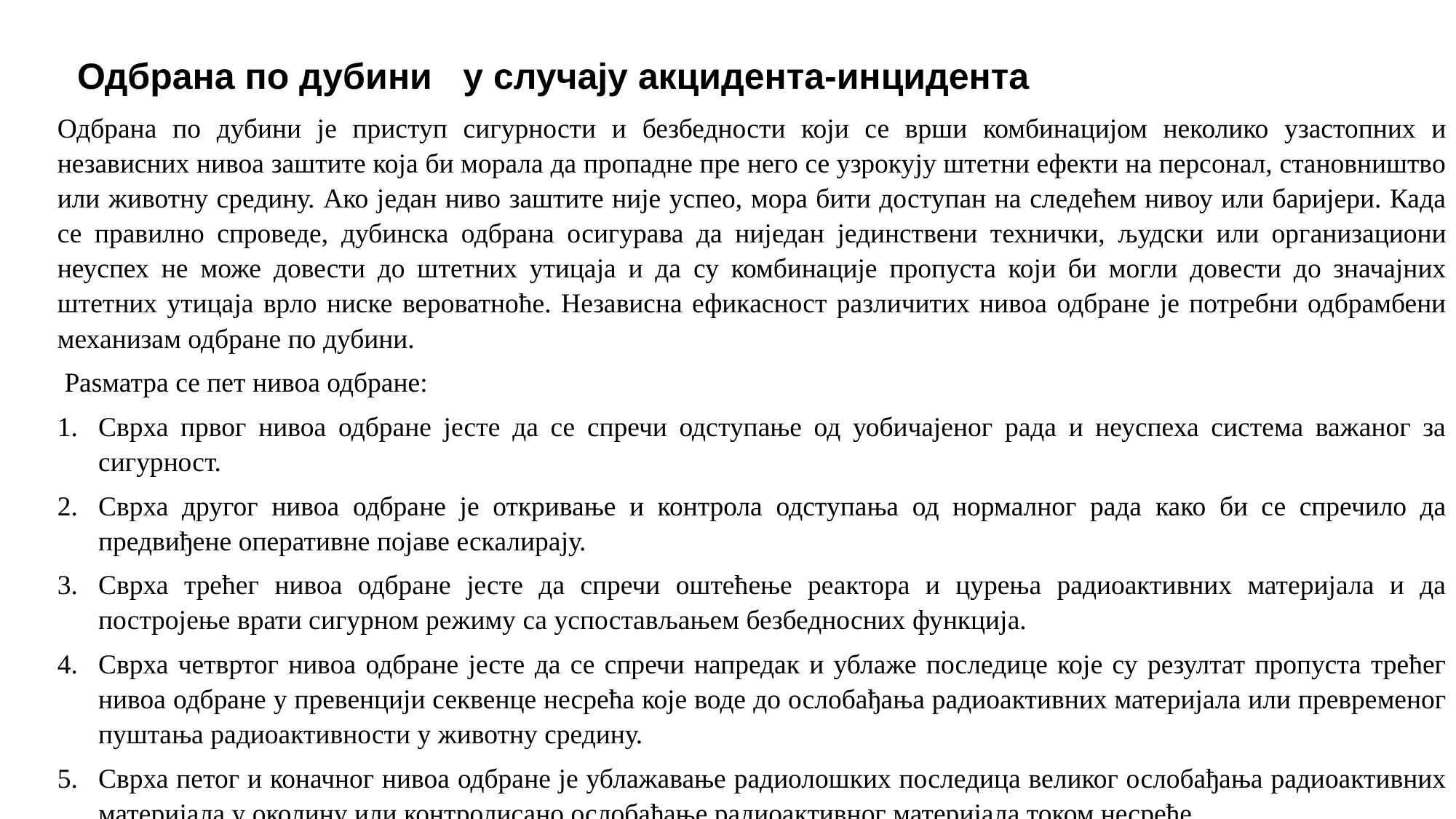

Одбрана по дубини   у случају акцидента-инцидента
Одбрана по дубини је приступ сигурности и безбедности који се врши комбинацијом неколико узастопних и независних нивоа заштите која би морала да пропадне пре него се узрокују штетни ефекти на персонал, становништво или животну средину. Ако један ниво заштите није успео, мора бити доступан на следећем нивоу или баријери. Када се правилно спроведе, дубинска одбрана осигурава да ниједан јединствени технички, људски или организациони неуспех не може довести до штетних утицаја и да су комбинације пропуста који би могли довести до значајних штетних утицаја врло ниске вероватноће. Независна ефикасност различитих нивоа одбране је потребни одбрамбени механизам одбране по дубини.
 Раѕматра се пет нивоа одбране:
Сврха првог нивоа одбране јесте да се спречи одступање од уобичајеног рада и неуспеха система важаног за сигурност.
Сврха другог нивоа одбране је откривање и контрола одступања од нормалног рада како би се спречило да предвиђене оперативне појаве ескалирају.
Сврха трећег нивоа одбране јесте да спречи оштећење реактора и цурења радиоактивних материјала и да постројење врати сигурном режиму са успостављањем безбедносних функција.
Сврха четвртог нивоа одбране јесте да се спречи напредак и ублаже последице које су резултат пропуста трећег нивоа одбране у превенцији секвенце несрећа које воде до ослобађања радиоактивних материјала или превременог пуштања радиоактивности у животну средину.
Сврха петог и коначног нивоа одбране је ублажавање радиолошких последица великог ослобађања радиоактивних материјала у околину или контролисано ослобађање радиоактивног материјала током несреће.